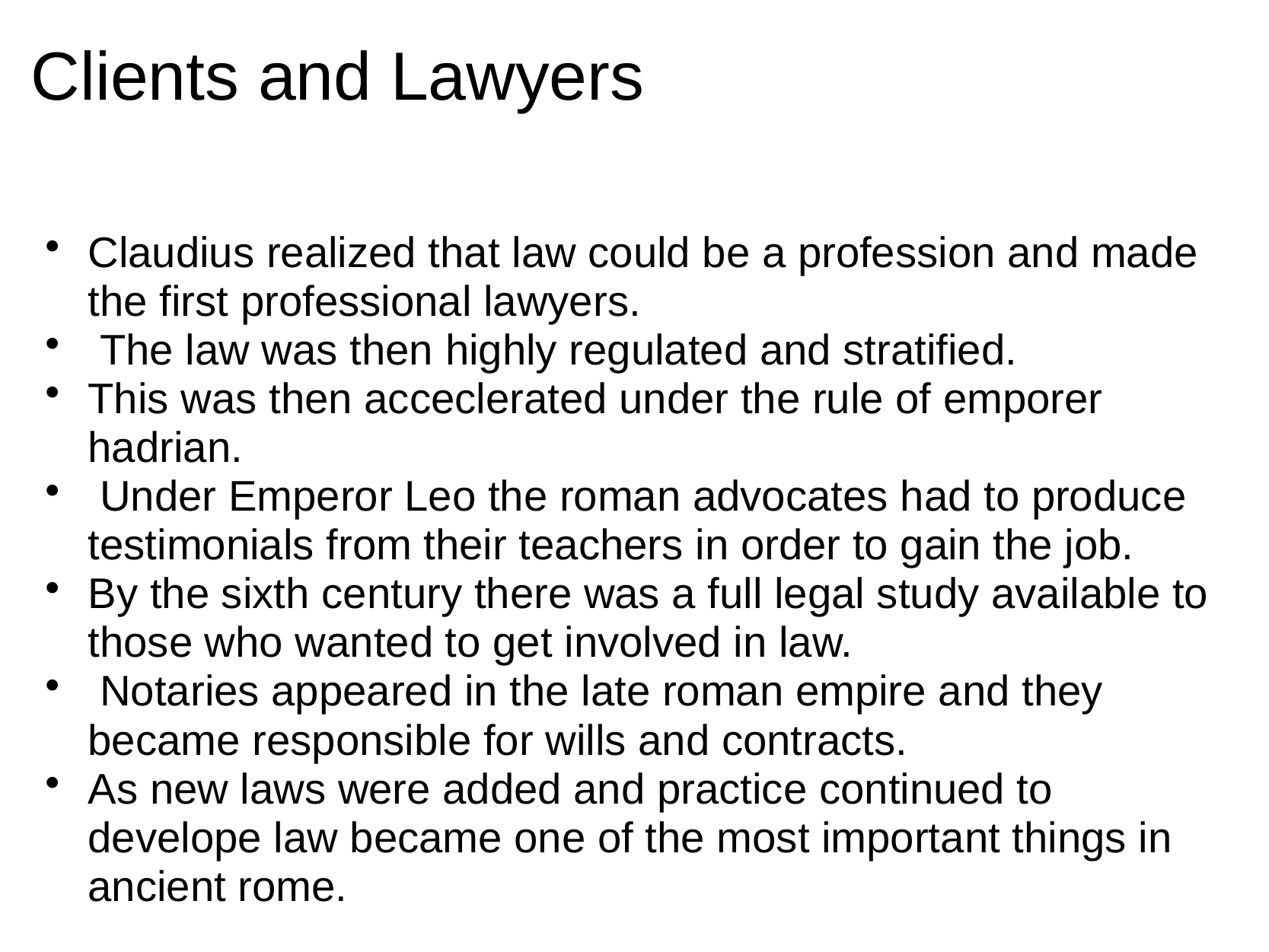

# Clients and Lawyers
Claudius realized that law could be a profession and made the first professional lawyers.
 The law was then highly regulated and stratified.
This was then acceclerated under the rule of emporer hadrian.
 Under Emperor Leo the roman advocates had to produce testimonials from their teachers in order to gain the job.
By the sixth century there was a full legal study available to those who wanted to get involved in law.
 Notaries appeared in the late roman empire and they became responsible for wills and contracts.
As new laws were added and practice continued to develope law became one of the most important things in ancient rome.